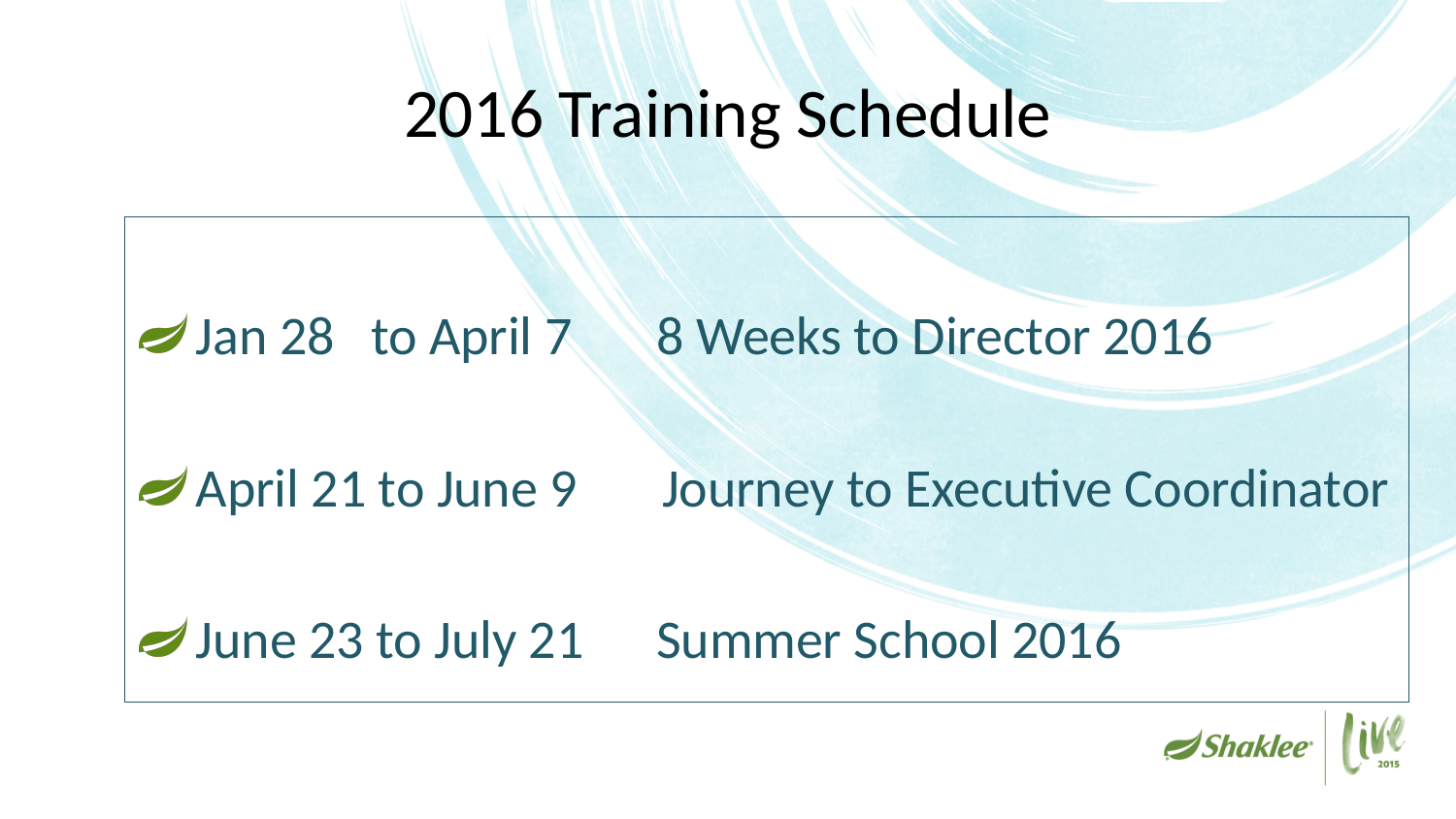

# 2016 Training Schedule

Jan 28   to April 7       8 Weeks to Director 2016

April 21 to June 9       Journey to Executive Coordinator

June 23 to July 21      Summer School 2016